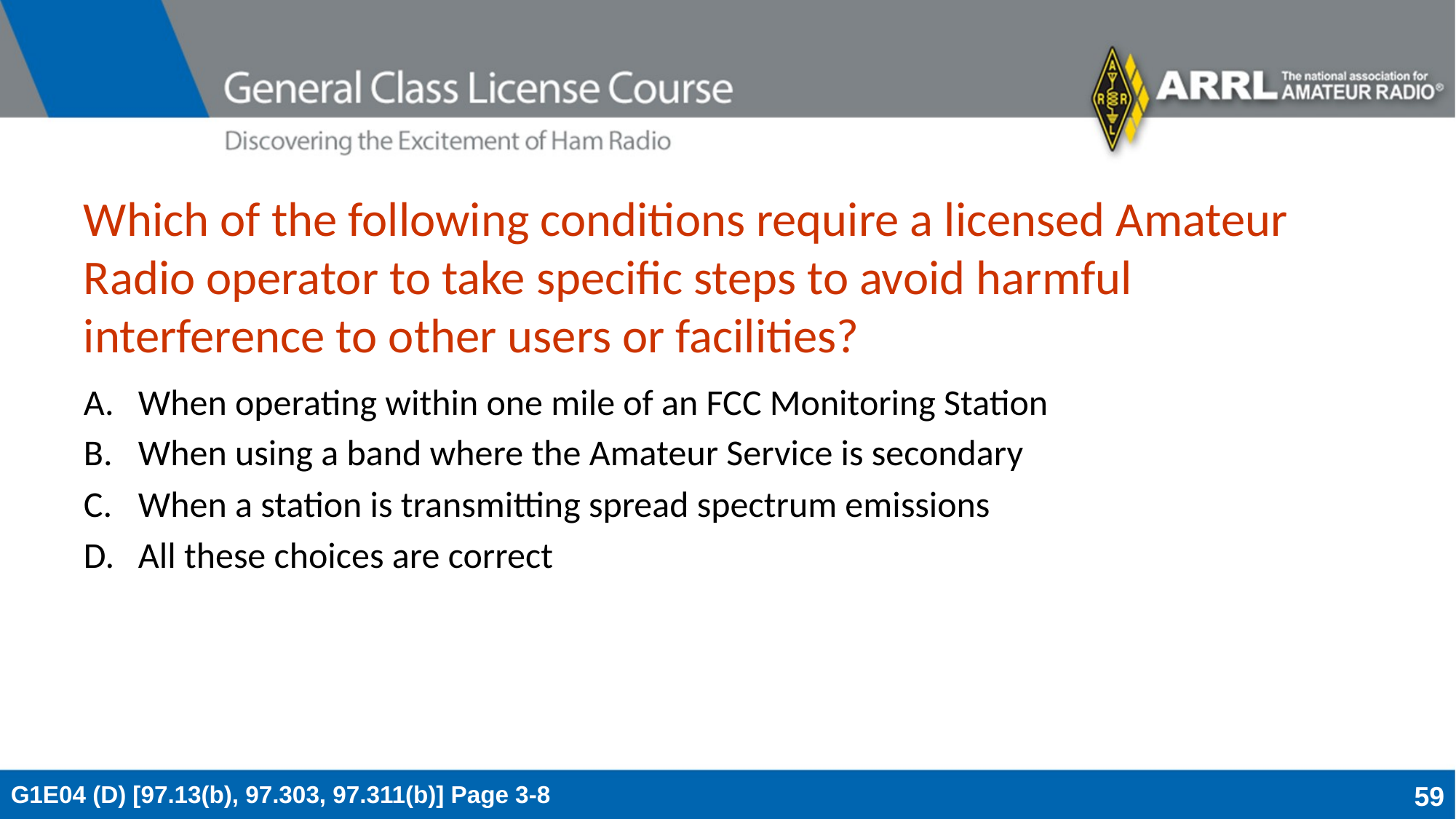

# Which of the following conditions require a licensed Amateur Radio operator to take specific steps to avoid harmful interference to other users or facilities?
When operating within one mile of an FCC Monitoring Station
When using a band where the Amateur Service is secondary
When a station is transmitting spread spectrum emissions
All these choices are correct
G1E04 (D) [97.13(b), 97.303, 97.311(b)] Page 3-8
59